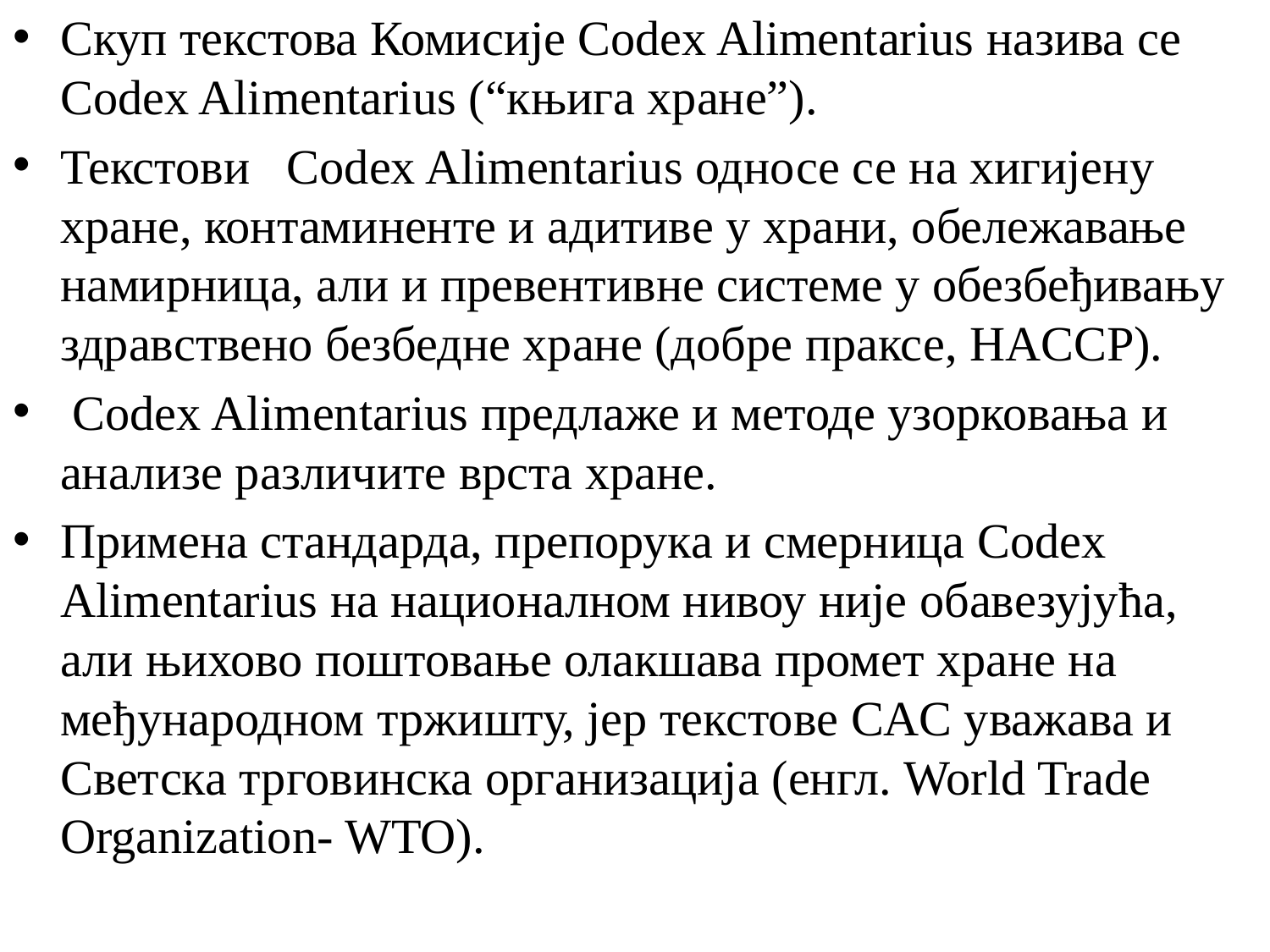

Скуп текстова Комисије Codex Alimentarius назива се Codex Alimentarius (“књига хране”).
Текстови   Codex Alimentarius односе се на хигијену хране, контаминенте и адитиве у храни, обележавање намирница, али и превентивне системе у обезбеђивању здравствено безбедне хране (добре праксе, HACCP).
 Codex Alimentarius предлаже и методе узорковања и анализе различите врста хране.
Примена стандарда, препорука и смерница Codex Alimentarius на националном нивоу није обавезујућа, али њихово поштовање олакшава промет хране на међународном тржишту, јер текстове CAC уважава и Светска трговинска организација (енгл. World Trade Organization- WTO).